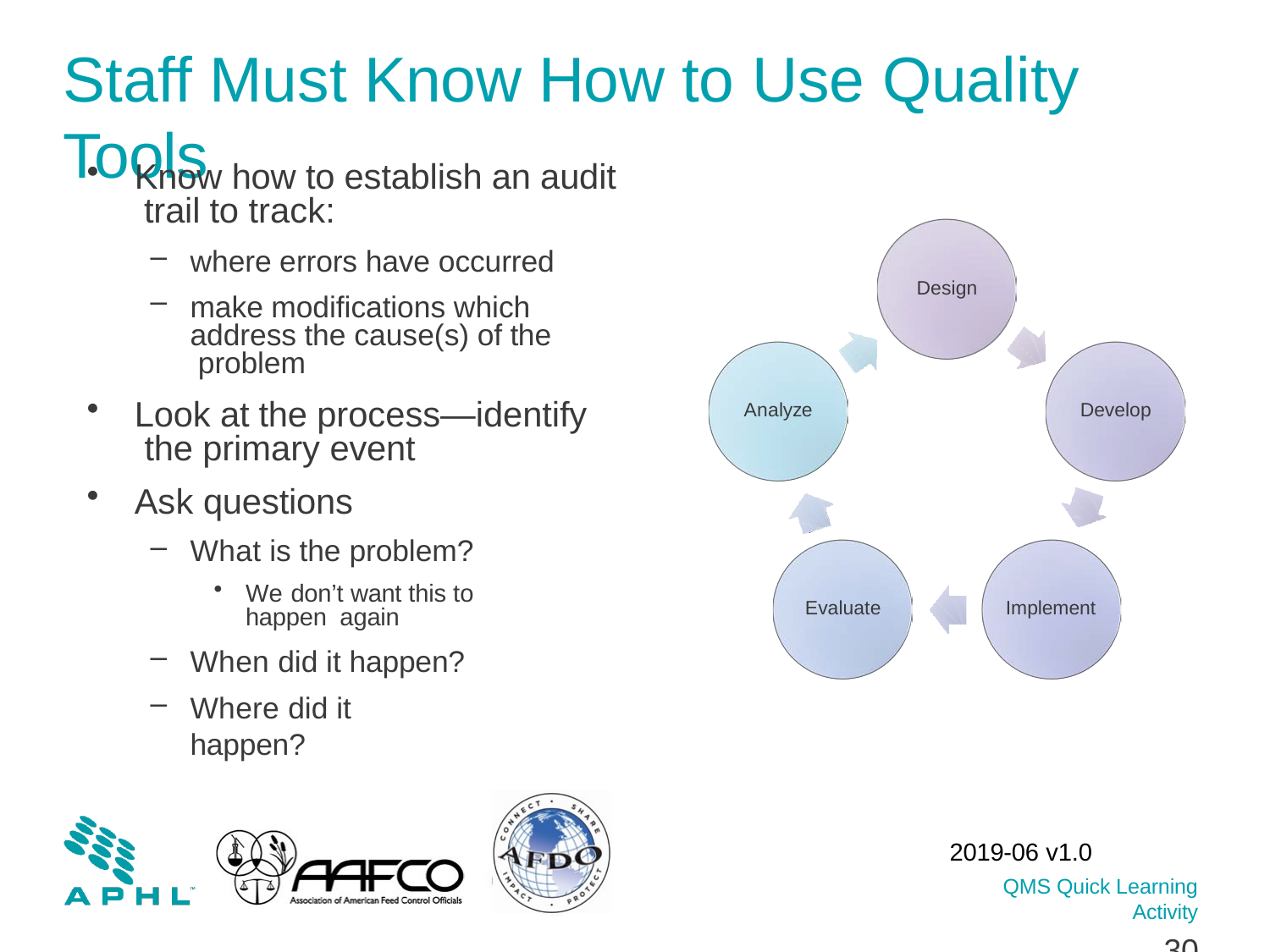

# Staff Must Know How to Use Quality Tools
Know how to establish an audit  trail to track:

where errors have occurred
make modifications which  address the cause(s) of the  problem
Design

Look at the process—identify  the primary event
Ask questions
What is the problem?
We don’t want this to happen  again
Analyze
Develop

Evaluate
Implement
When did it happen?
Where did it happen?

2019-06 v1.0
QMS Quick Learning Activity
30